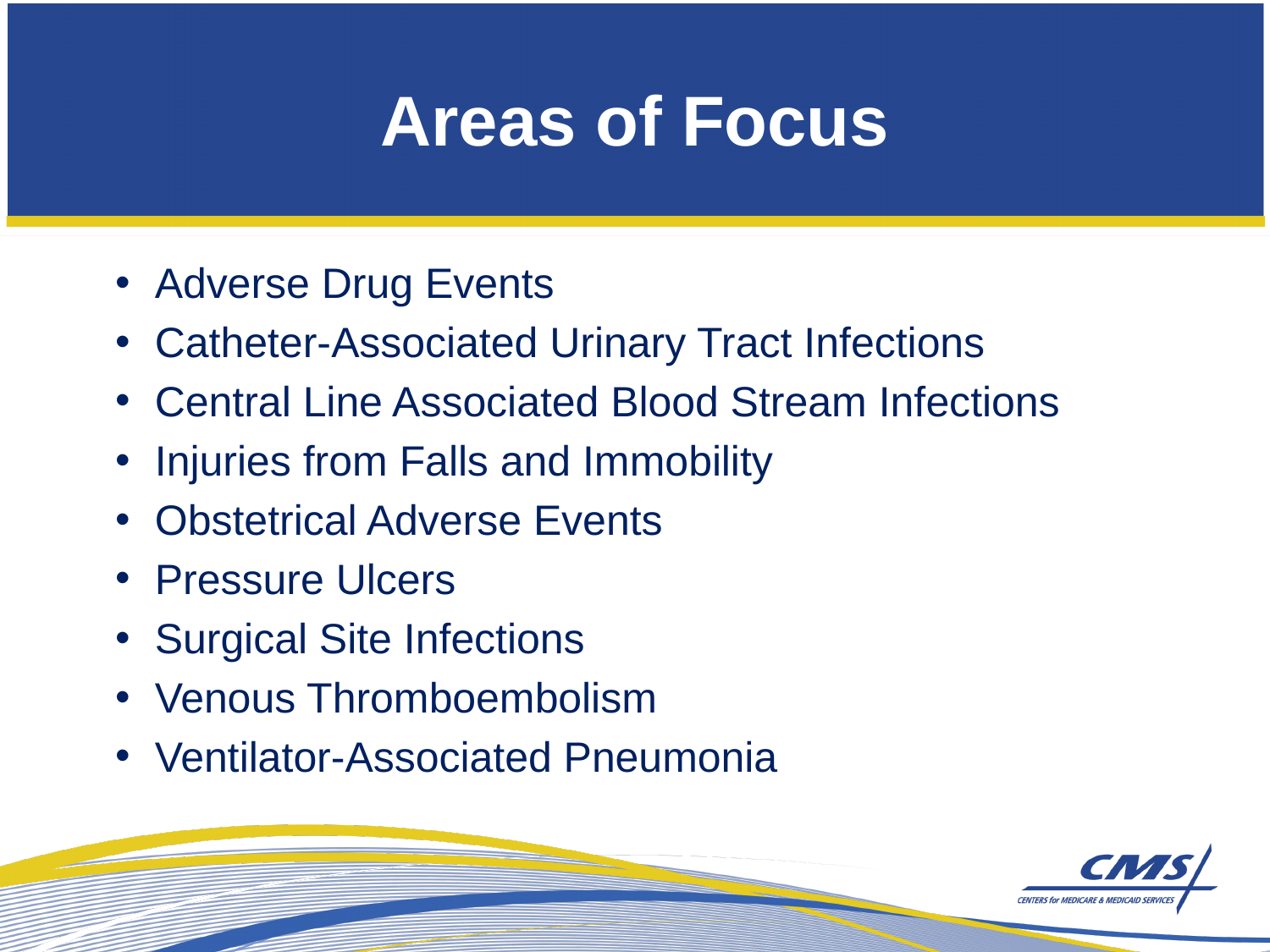

# Areas of Focus
Adverse Drug Events
Catheter-Associated Urinary Tract Infections
Central Line Associated Blood Stream Infections
Injuries from Falls and Immobility
Obstetrical Adverse Events
Pressure Ulcers
Surgical Site Infections
Venous Thromboembolism
Ventilator-Associated Pneumonia